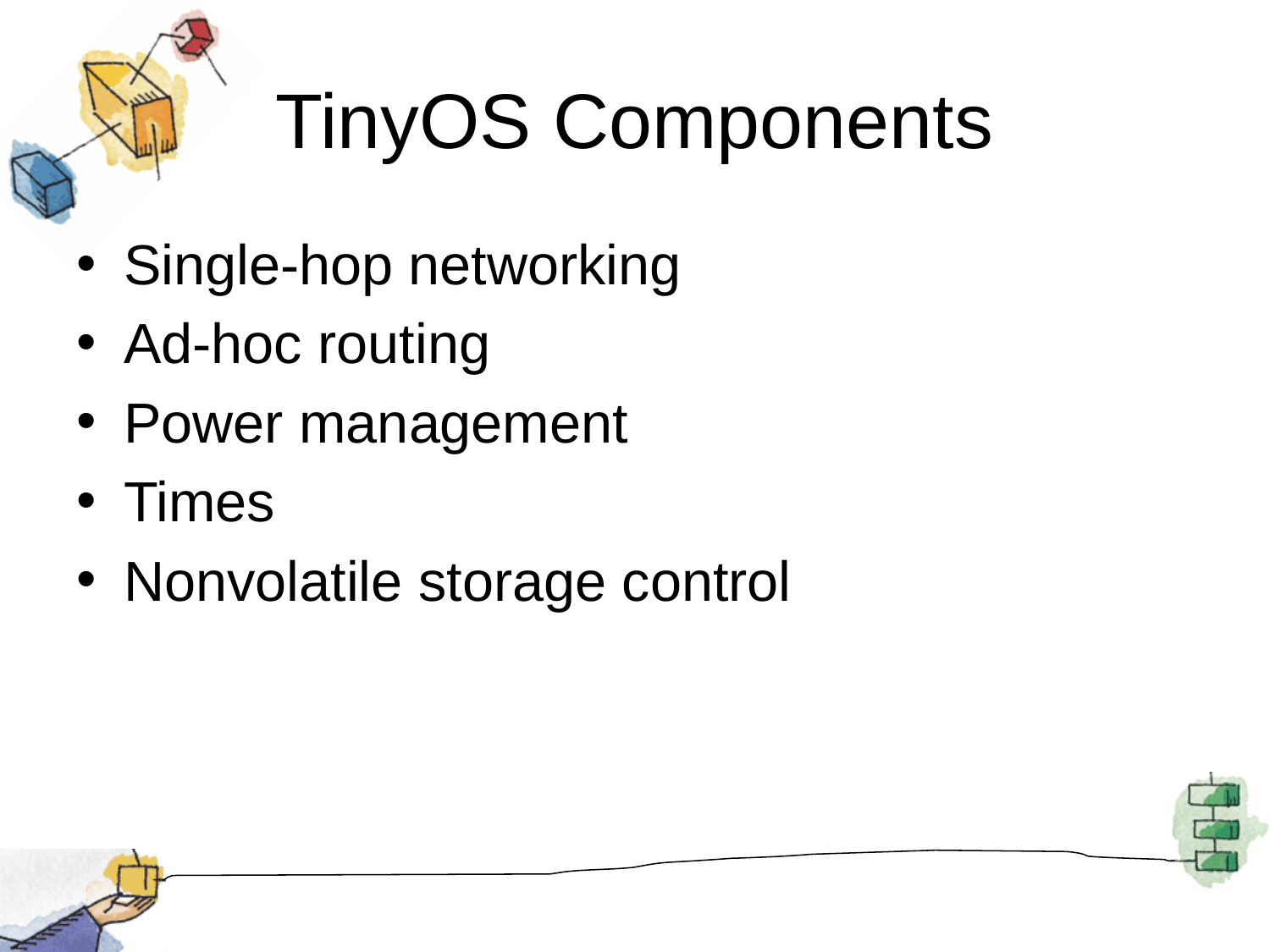

# TinyOS Components
Single-hop networking
Ad-hoc routing
Power management
Times
Nonvolatile storage control